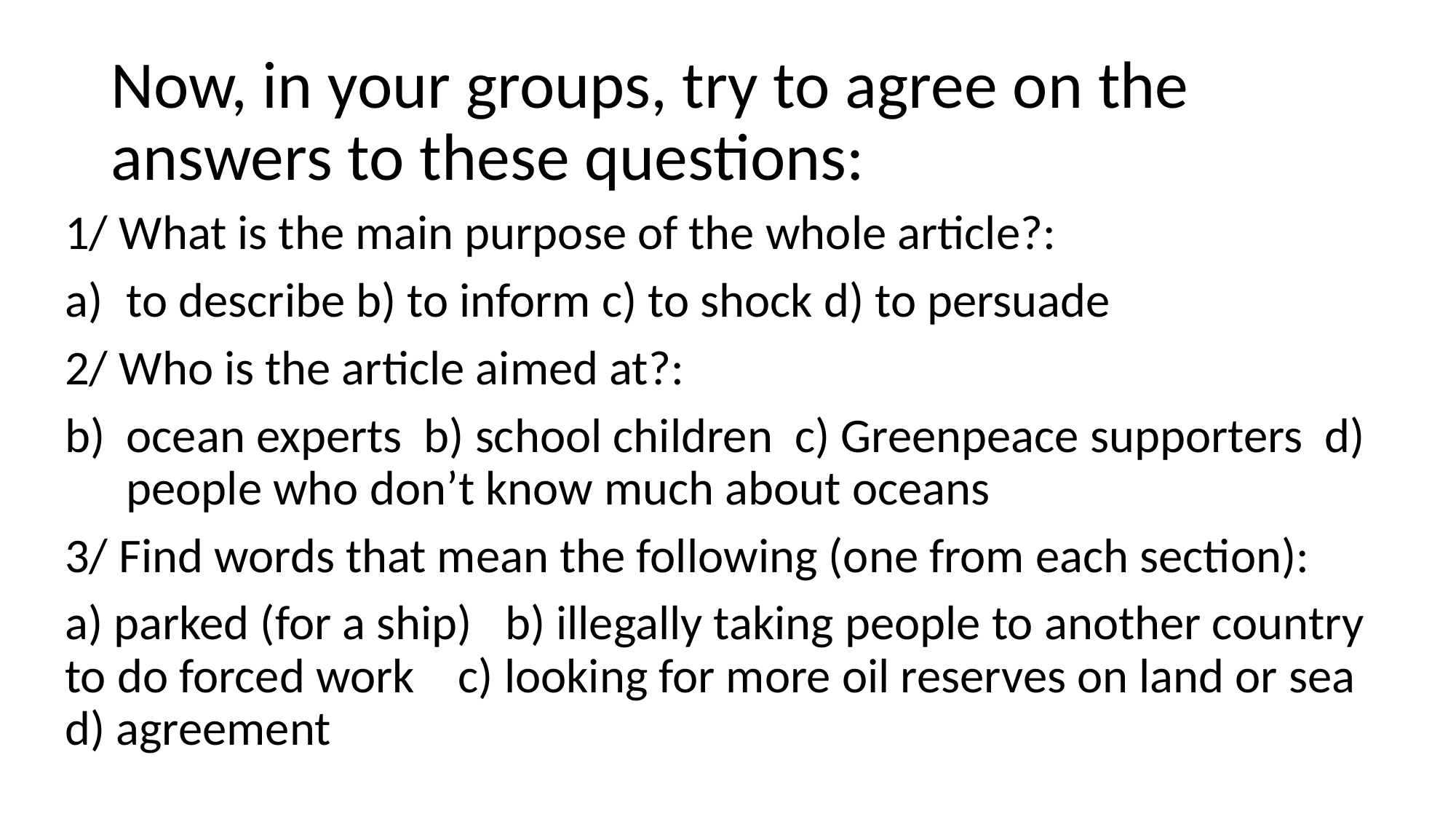

# Now, in your groups, try to agree on the answers to these questions:
1/ What is the main purpose of the whole article?:
to describe b) to inform c) to shock d) to persuade
2/ Who is the article aimed at?:
ocean experts  b) school children  c) Greenpeace supporters  d) people who don’t know much about oceans
3/ Find words that mean the following (one from each section):
a) parked (for a ship)   b) illegally taking people to another country to do forced work    c) looking for more oil reserves on land or sea   d) agreement